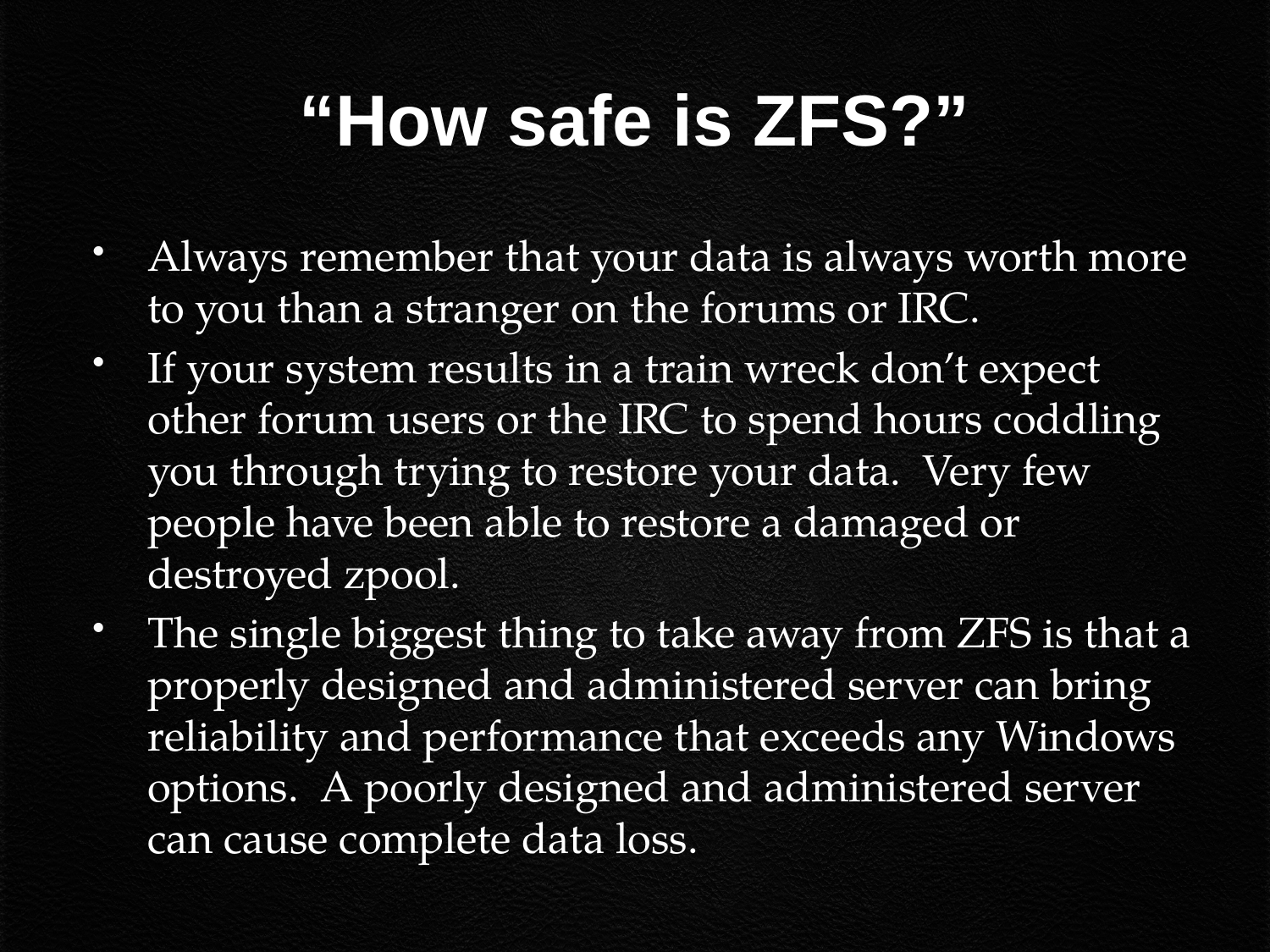

# “How safe is ZFS?”
Always remember that your data is always worth more to you than a stranger on the forums or IRC.
If your system results in a train wreck don’t expect other forum users or the IRC to spend hours coddling you through trying to restore your data.  Very few people have been able to restore a damaged or destroyed zpool.
The single biggest thing to take away from ZFS is that a properly designed and administered server can bring reliability and performance that exceeds any Windows options.  A poorly designed and administered server can cause complete data loss.